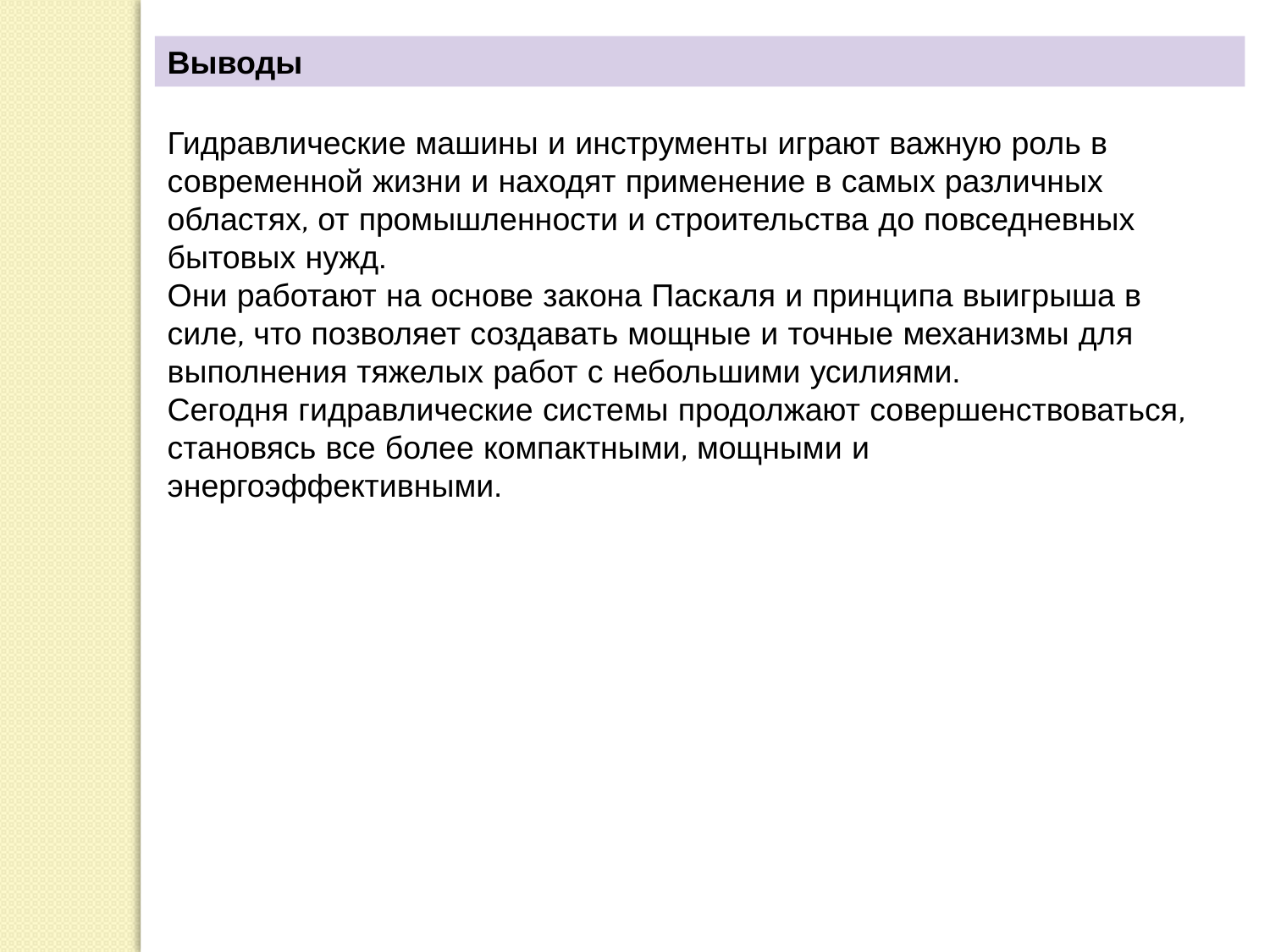

Выводы
Гидравлические машины и инструменты играют важную роль в современной жизни и находят применение в самых различных областях, от промышленности и строительства до повседневных бытовых нужд.
Они работают на основе закона Паскаля и принципа выигрыша в силе, что позволяет создавать мощные и точные механизмы для выполнения тяжелых работ с небольшими усилиями.
Сегодня гидравлические системы продолжают совершенствоваться, становясь все более компактными, мощными и энергоэффективными.